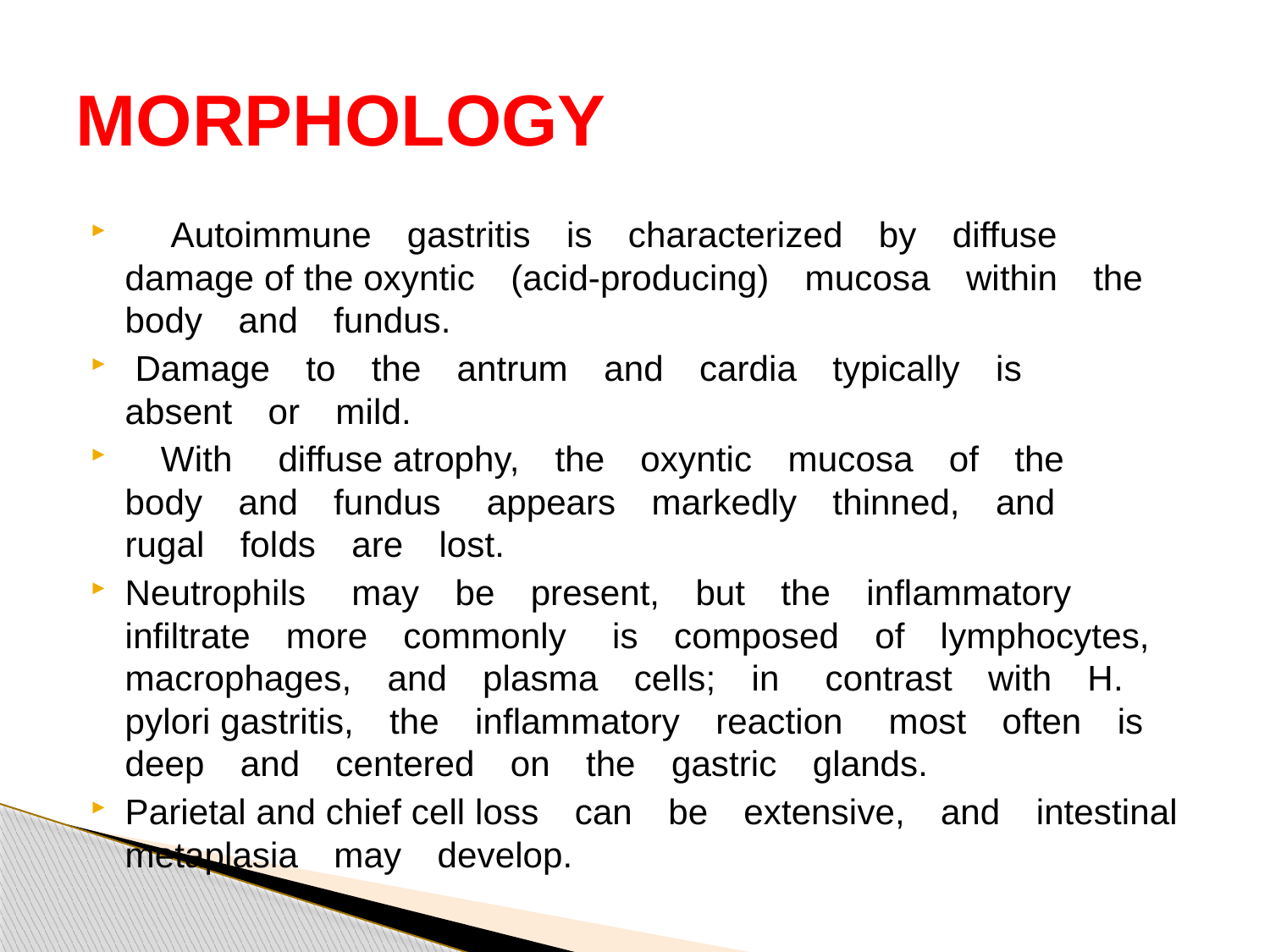

# MORPHOLOGY
  Autoimmune gastritis is characterized by diffuse damage of the oxyntic (acid-producing) mucosa within the body and fundus.
 Damage to the antrum and cardia typically is absent or mild.
 With  diffuse atrophy, the oxyntic mucosa of the body and fundus  appears markedly thinned, and rugal folds are lost.
Neutrophils  may be present, but the inflammatory infiltrate more commonly  is composed of lymphocytes, macrophages, and plasma cells; in  contrast with H. pylori gastritis, the inflammatory reaction  most often is deep and centered on the gastric glands.
Parietal and chief cell loss can be extensive, and intestinal metaplasia may develop.